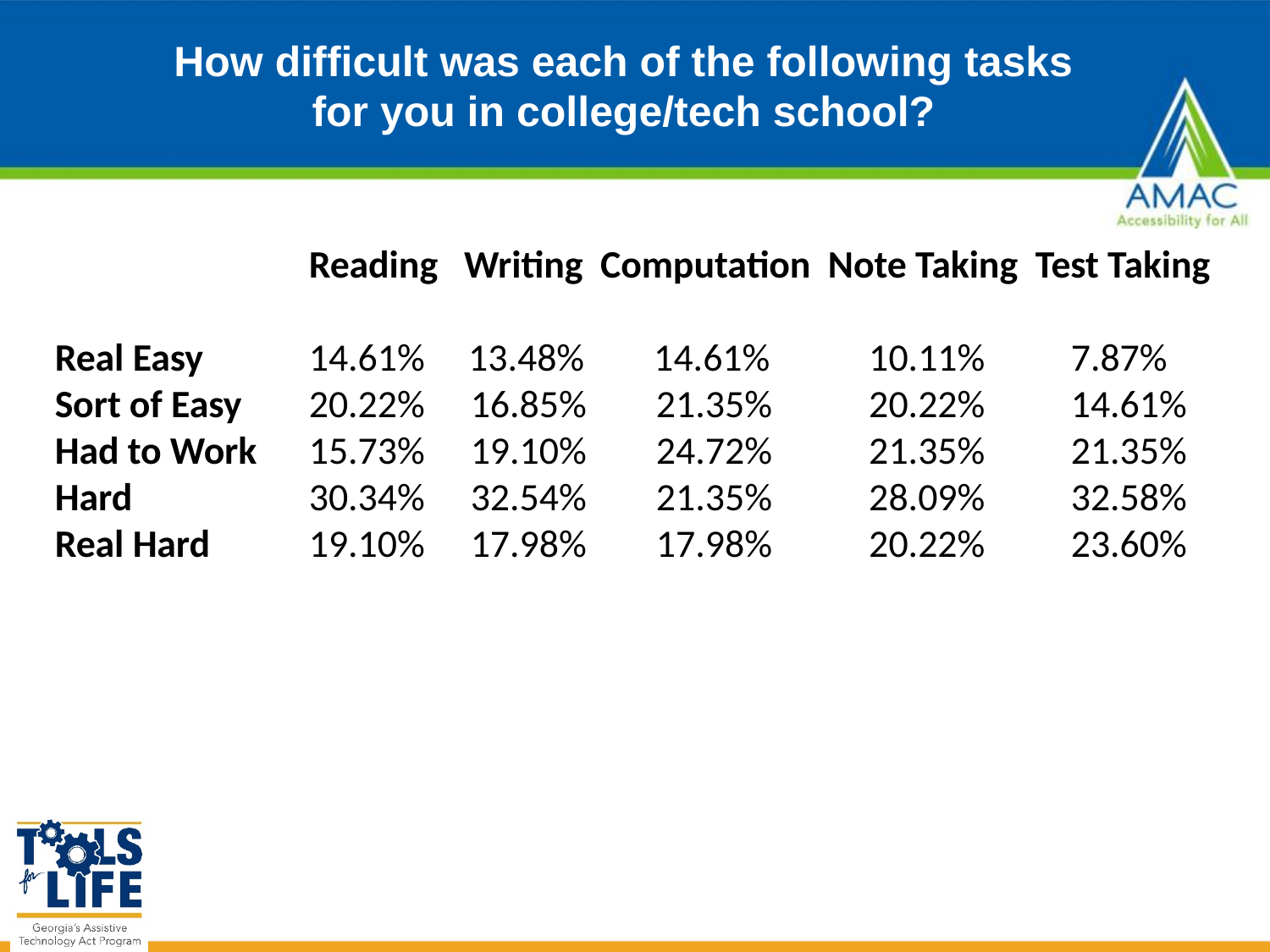

# How difficult was each of the following tasks for you in college/tech school?
		Reading   Writing  Computation  Note Taking  Test Taking
Real Easy	14.61%     13.48%        14.61%	      10.11%	7.87%
Sort of Easy	20.22% 	    16.85%        21.35%	      20.22%	14.61%
Had to Work 	15.73%	    19.10%        24.72%	      21.35%	21.35%
Hard	 	30.34%	    32.54%        21.35%	      28.09%	32.58%
Real Hard	19.10%	    17.98%        17.98%	      20.22%	23.60%